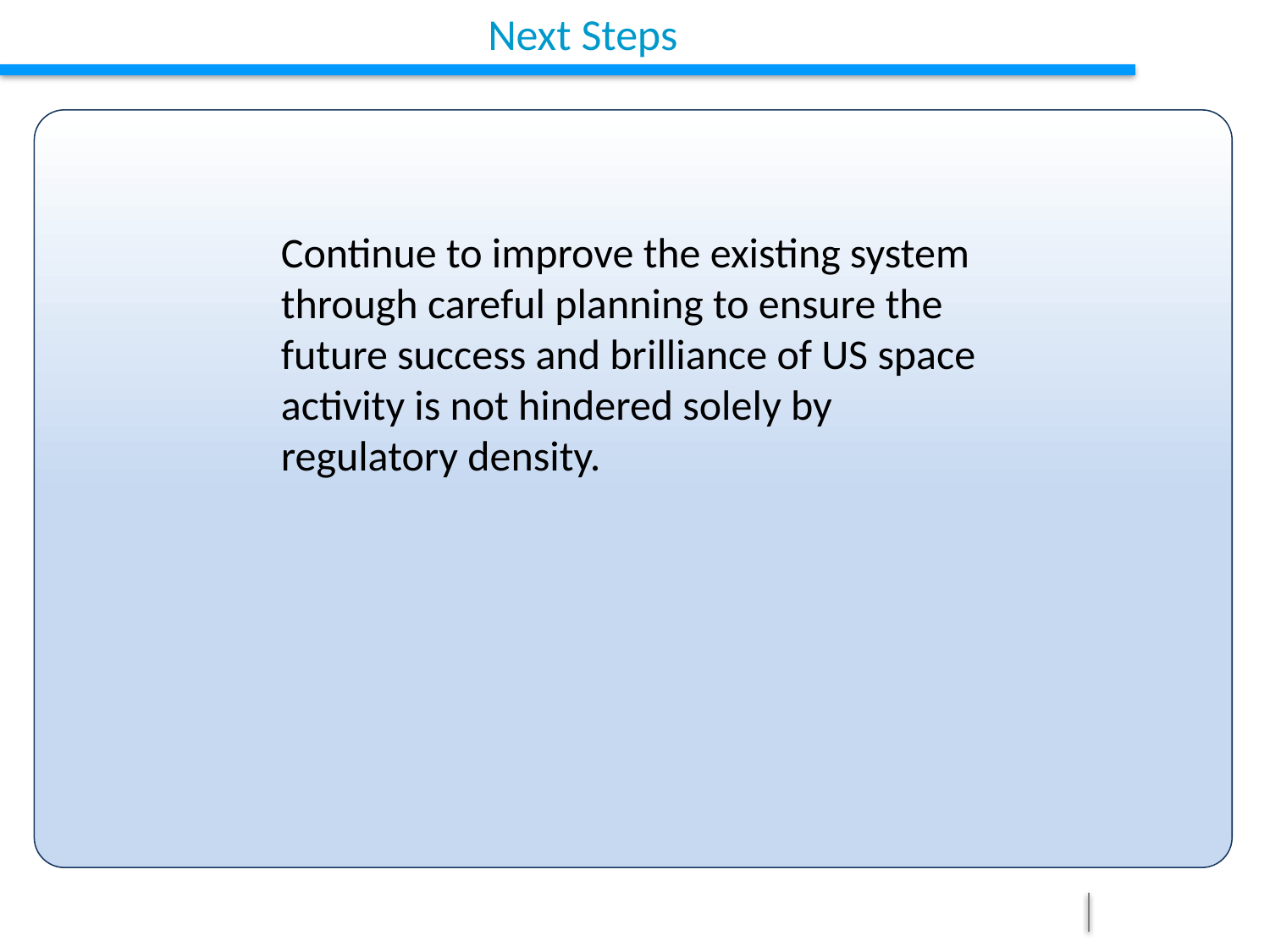

# Next Steps

Continue to improve the existing system through careful planning to ensure the future success and brilliance of US space activity is not hindered solely by regulatory density.